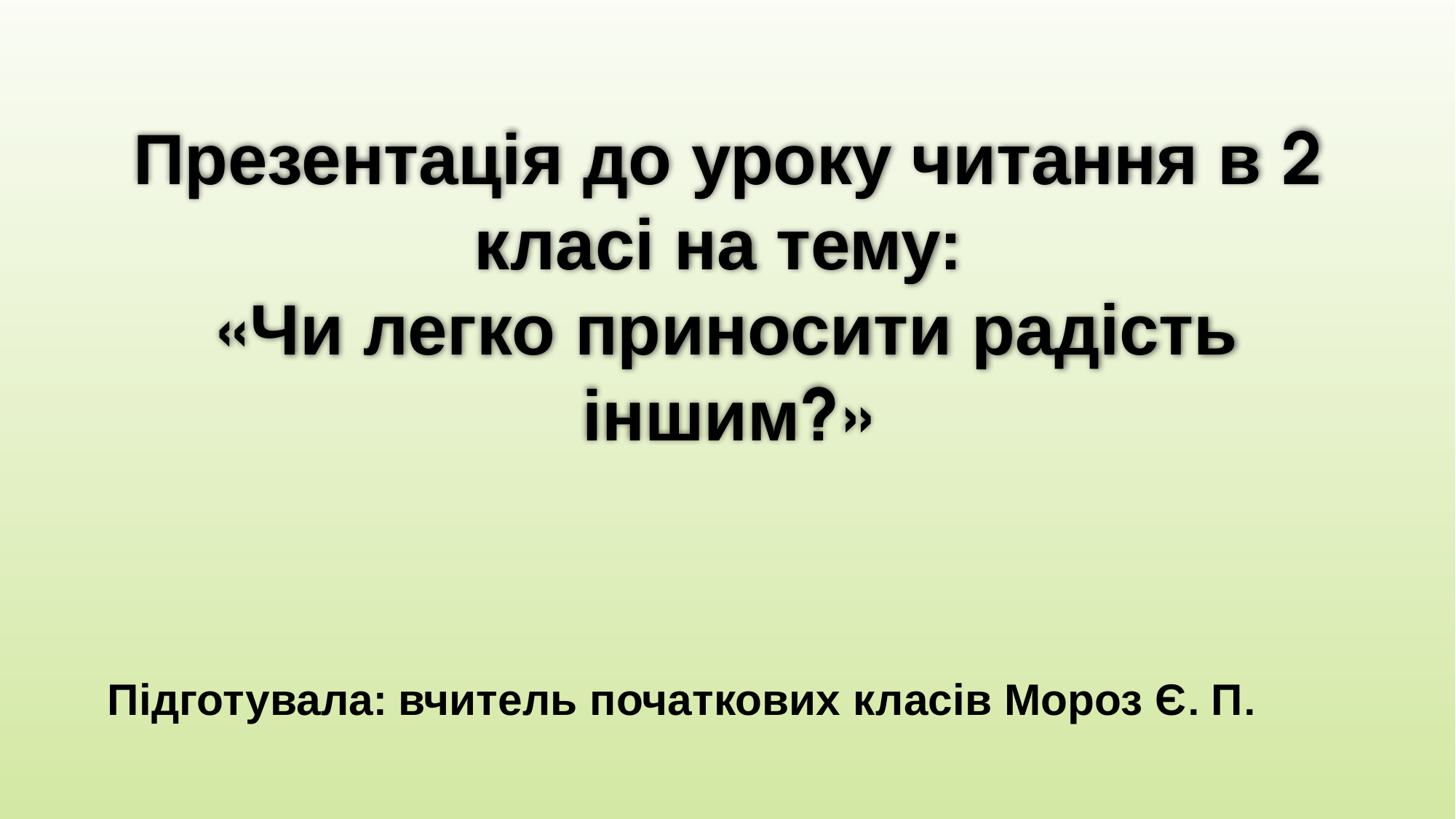

# Презентація до уроку читання в 2 класі на тему: «Чи легко приносити радість іншим?»
Підготувала: вчитель початкових класів Мороз Є. П.